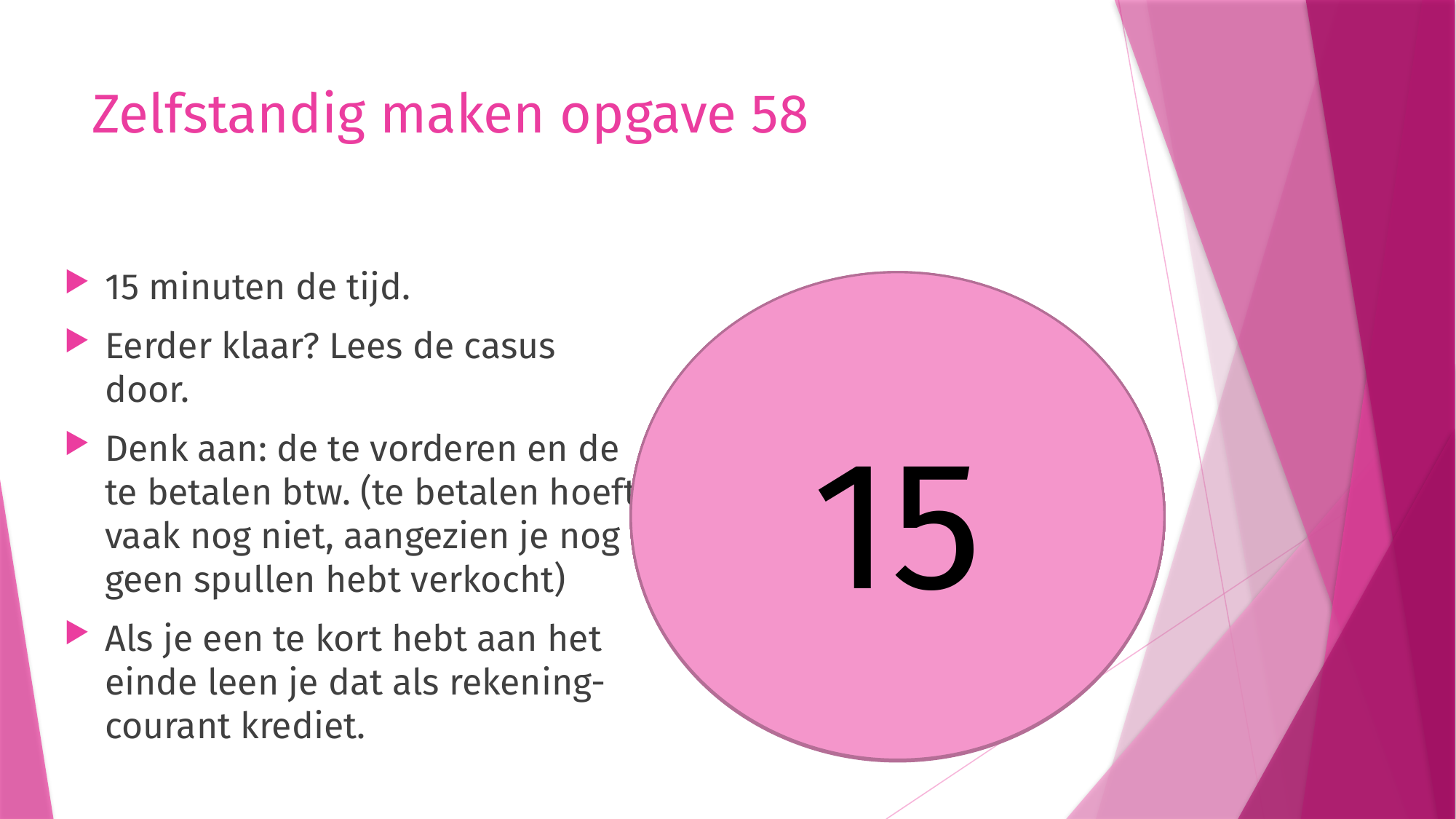

# Zelfstandig maken opgave 58
15 minuten de tijd.
Eerder klaar? Lees de casus door.
Denk aan: de te vorderen en de te betalen btw. (te betalen hoeft vaak nog niet, aangezien je nog geen spullen hebt verkocht)
Als je een te kort hebt aan het einde leen je dat als rekening-courant krediet.
15
12
11
10
8
9
5
6
7
4
3
1
2
13
14